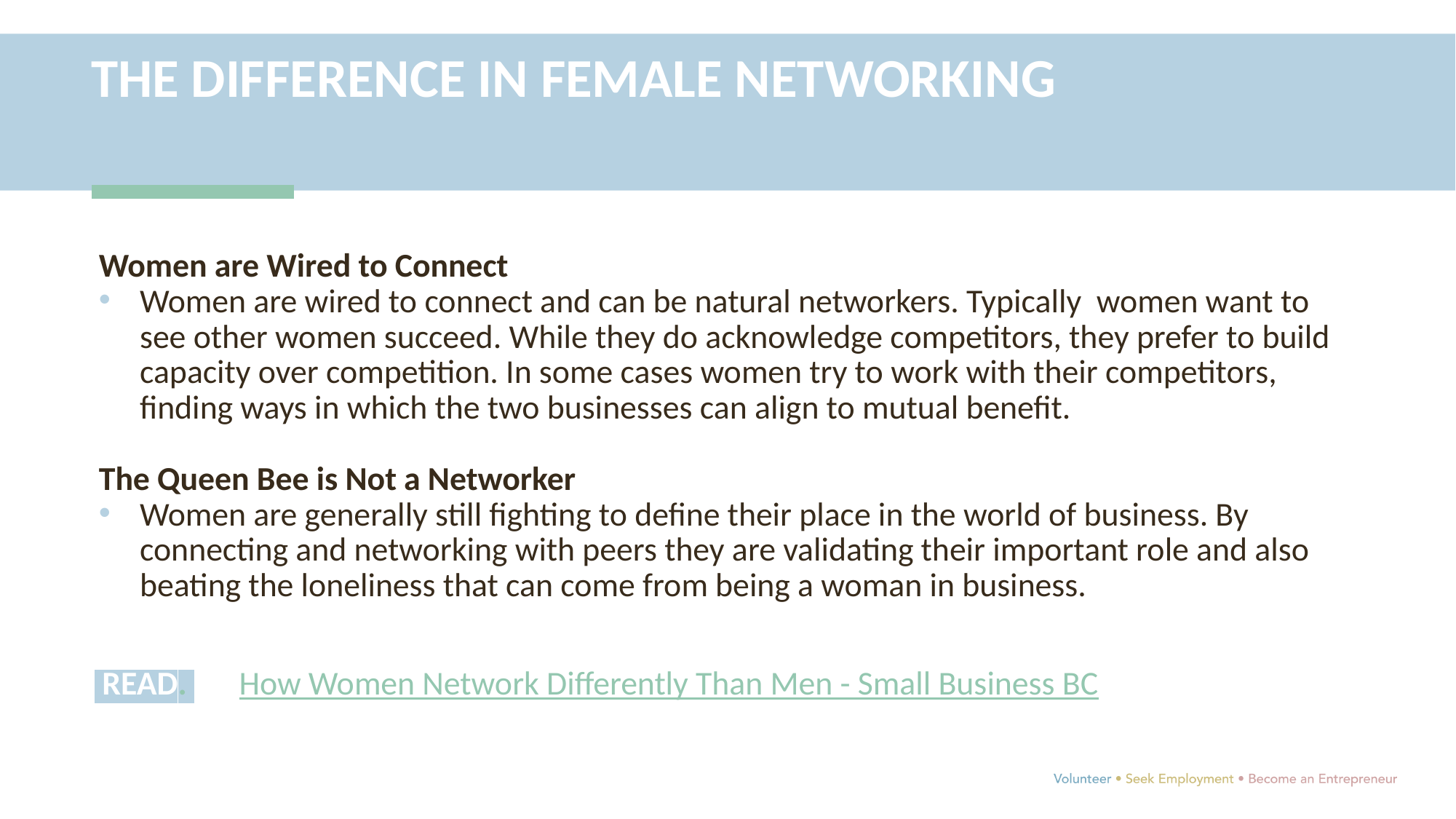

THE DIFFERENCE IN FEMALE NETWORKING

Women are Wired to Connect
Women are wired to connect and can be natural networkers. Typically  women want to see other women succeed. While they do acknowledge competitors, they prefer to build capacity over competition. In some cases women try to work with their competitors, finding ways in which the two businesses can align to mutual benefit.

The Queen Bee is Not a Networker
Women are generally still fighting to define their place in the world of business. By connecting and networking with peers they are validating their important role and also beating the loneliness that can come from being a woman in business.

 READ.       How Women Network Differently Than Men - Small Business BC

​